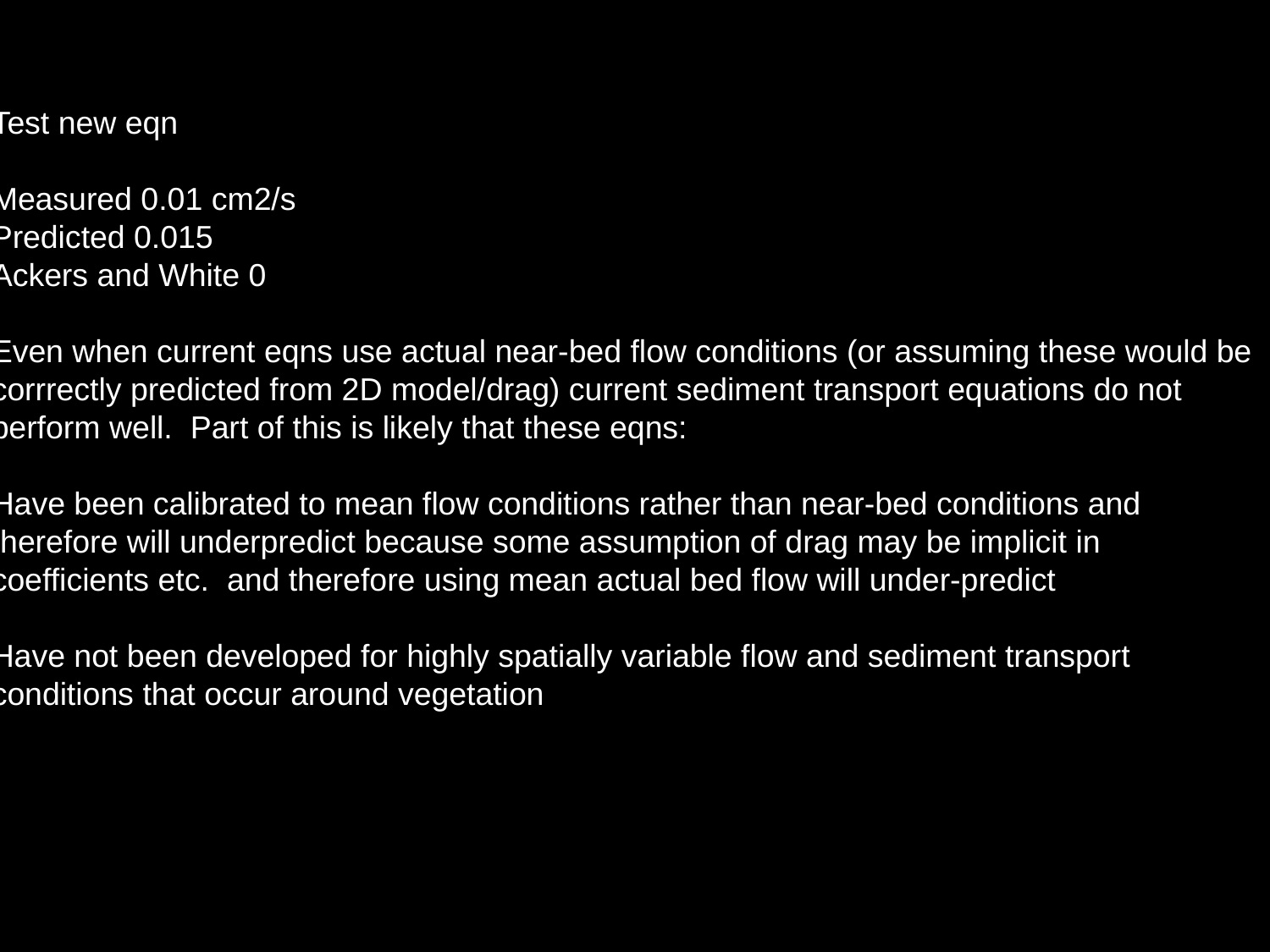

Test new eqn

Measured 0.01 cm2/s
Predicted 0.015
Ackers and White 0

Even when current eqns use actual near-bed flow conditions (or assuming these would be corrrectly predicted from 2D model/drag) current sediment transport equations do not perform well.  Part of this is likely that these eqns:

Have been calibrated to mean flow conditions rather than near-bed conditions and therefore will underpredict because some assumption of drag may be implicit in coefficients etc.  and therefore using mean actual bed flow will under-predict

Have not been developed for highly spatially variable flow and sediment transport conditions that occur around vegetation